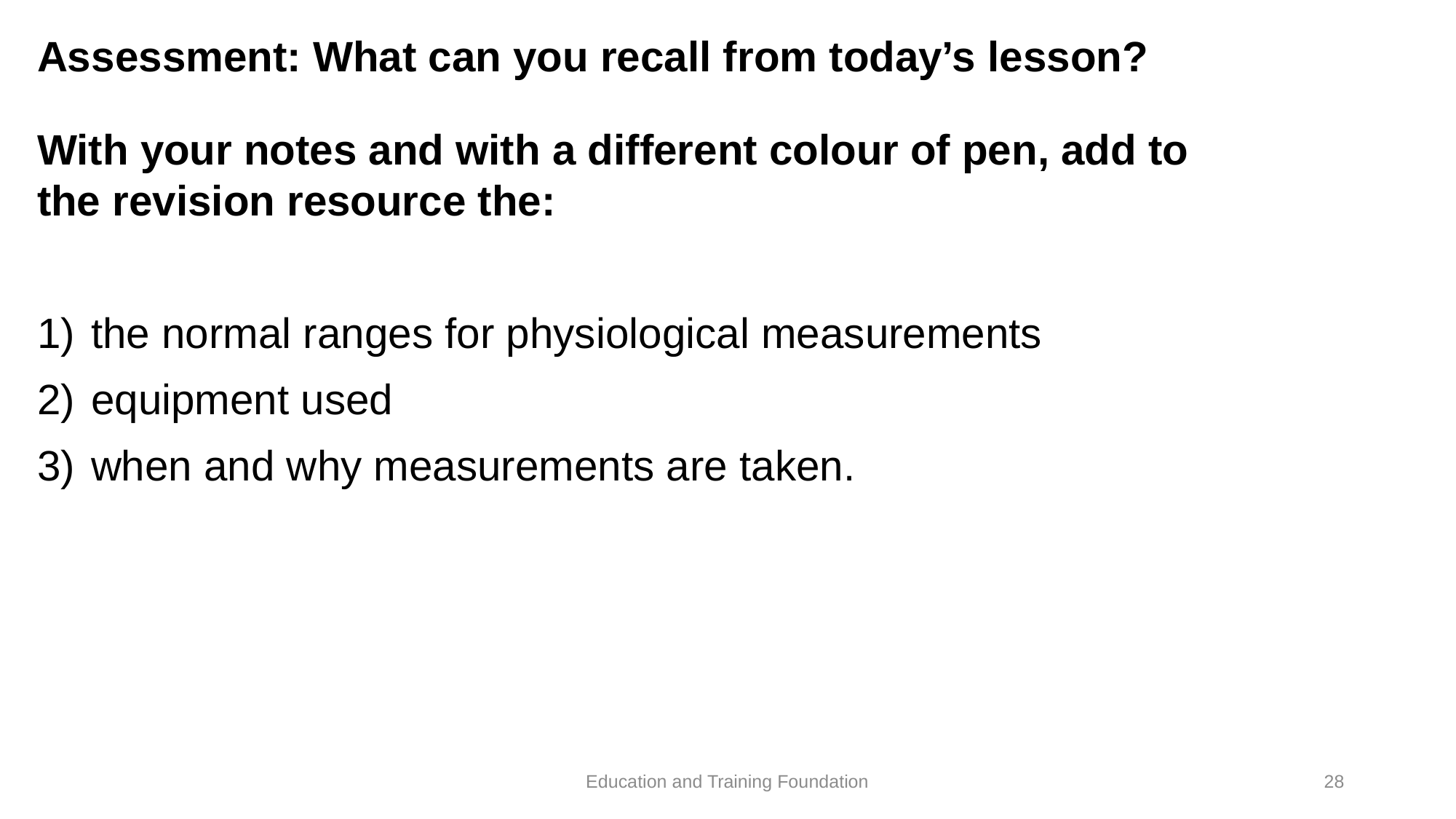

# Assessment: What can you recall from today’s lesson?
With your notes and with a different colour of pen, add to the revision resource the:

the normal ranges for physiological measurements
equipment used
when and why measurements are taken.
Education and Training Foundation
28